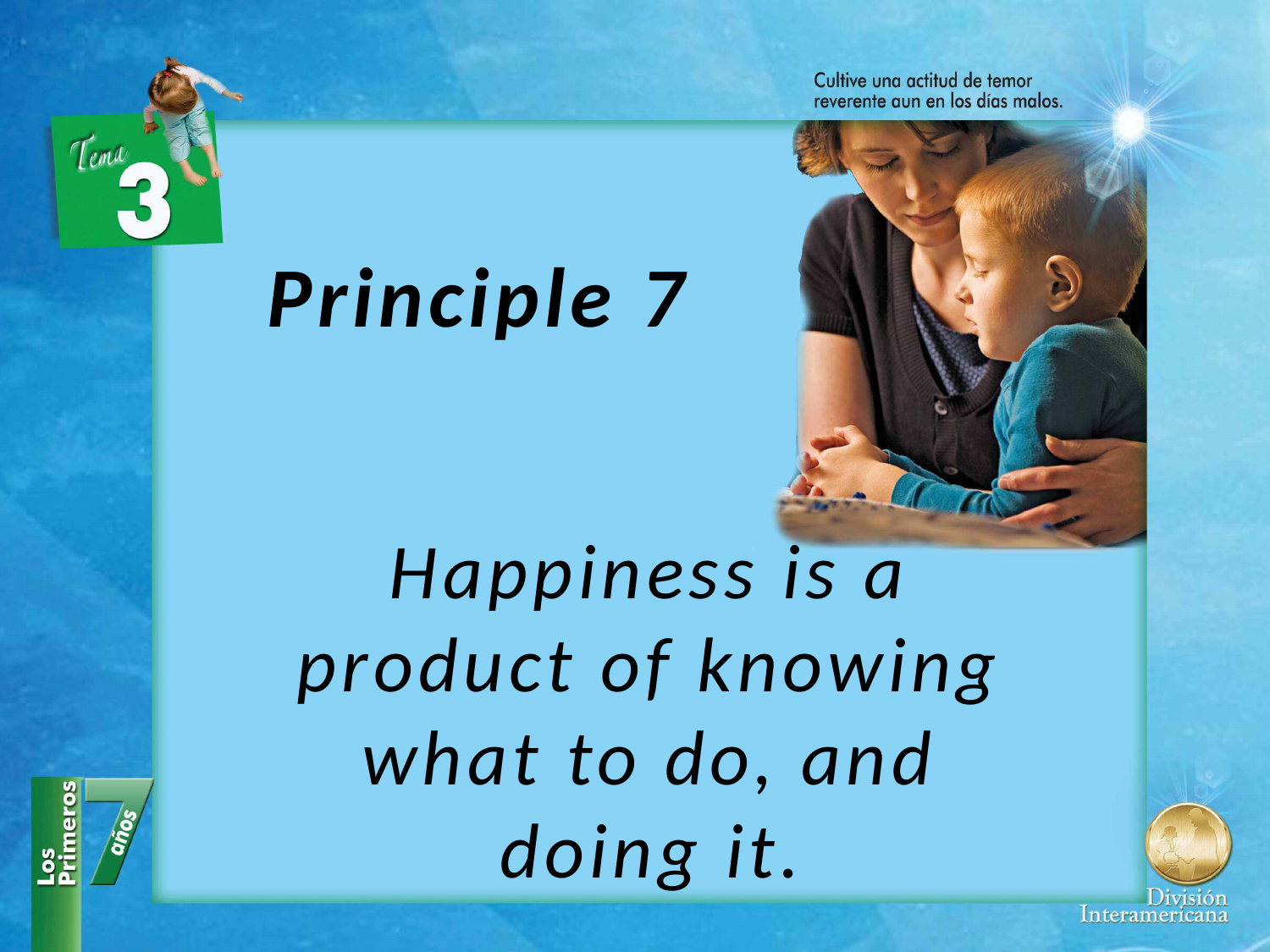

Principle 7

Happiness is a product of knowing what to do, and doing it.